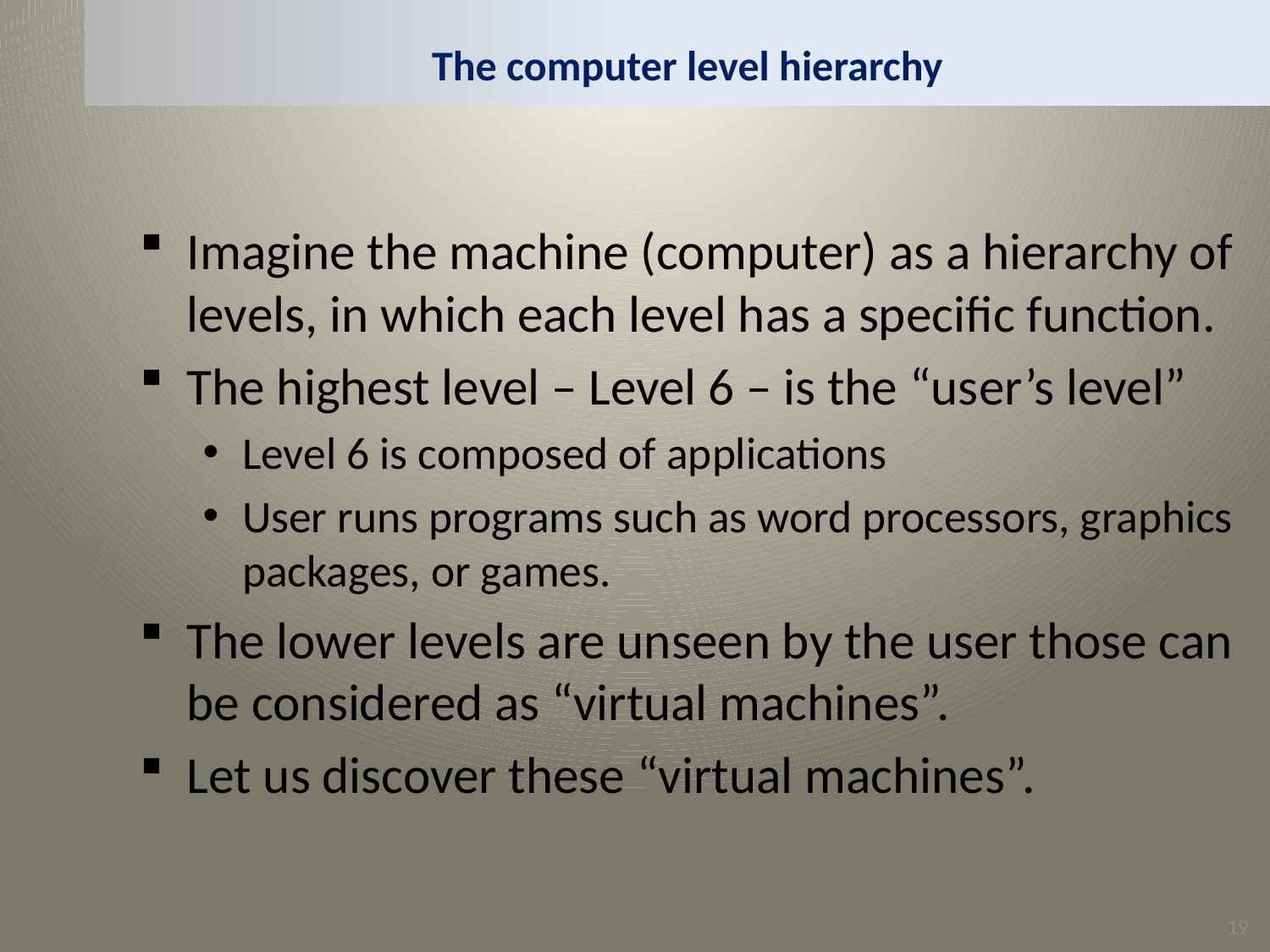

# The computer level hierarchy
Imagine the machine (computer) as a hierarchy of levels, in which each level has a specific function.
The highest level – Level 6 – is the “user’s level”
Level 6 is composed of applications
User runs programs such as word processors, graphics packages, or games.
The lower levels are unseen by the user those can be considered as “virtual machines”.
Let us discover these “virtual machines”.